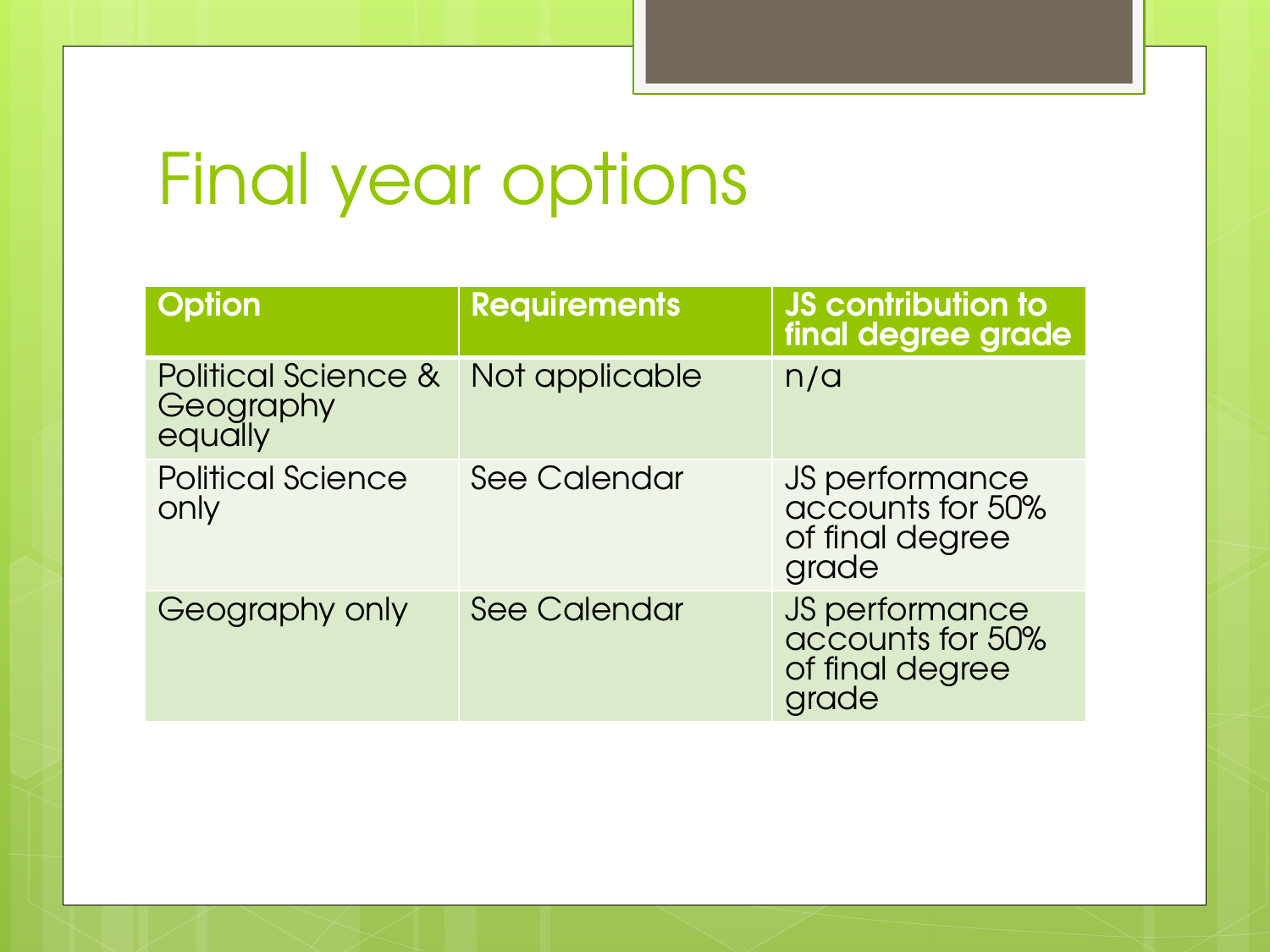

# Final year options
| Option | Requirements | JS contribution to final degree grade |
| --- | --- | --- |
| Political Science & Geography equally | Not applicable | n/a |
| Political Science only | See Calendar | JS performance accounts for 50% of final degree grade |
| Geography only | See Calendar | JS performance accounts for 50% of final degree grade |